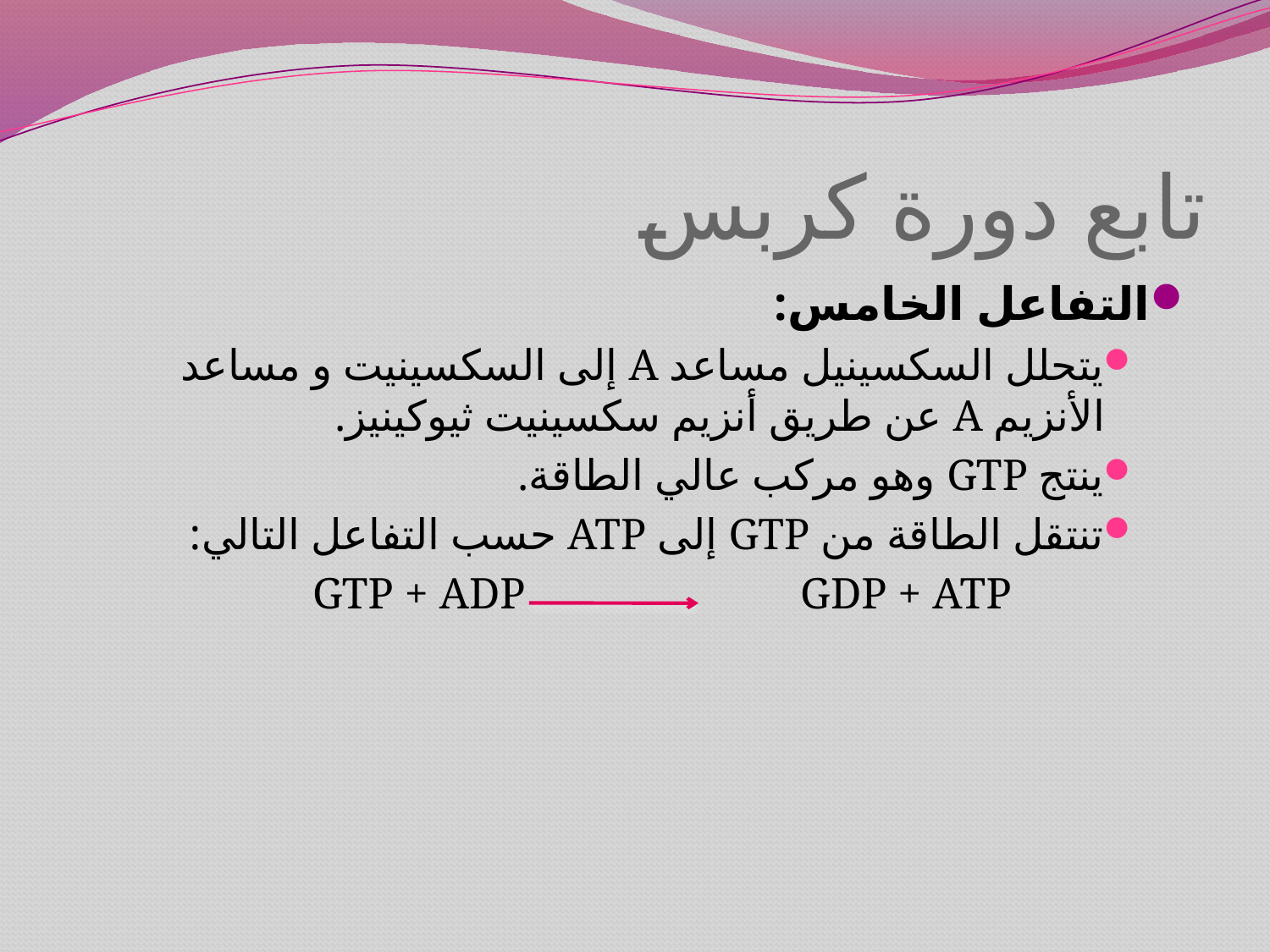

# تابع دورة كربس
التفاعل الخامس:
يتحلل السكسينيل مساعد A إلى السكسينيت و مساعد الأنزيم A عن طريق أنزيم سكسينيت ثيوكينيز.
ينتج GTP وهو مركب عالي الطاقة.
تنتقل الطاقة من GTP إلى ATP حسب التفاعل التالي:
GTP + ADP                         GDP + ATP